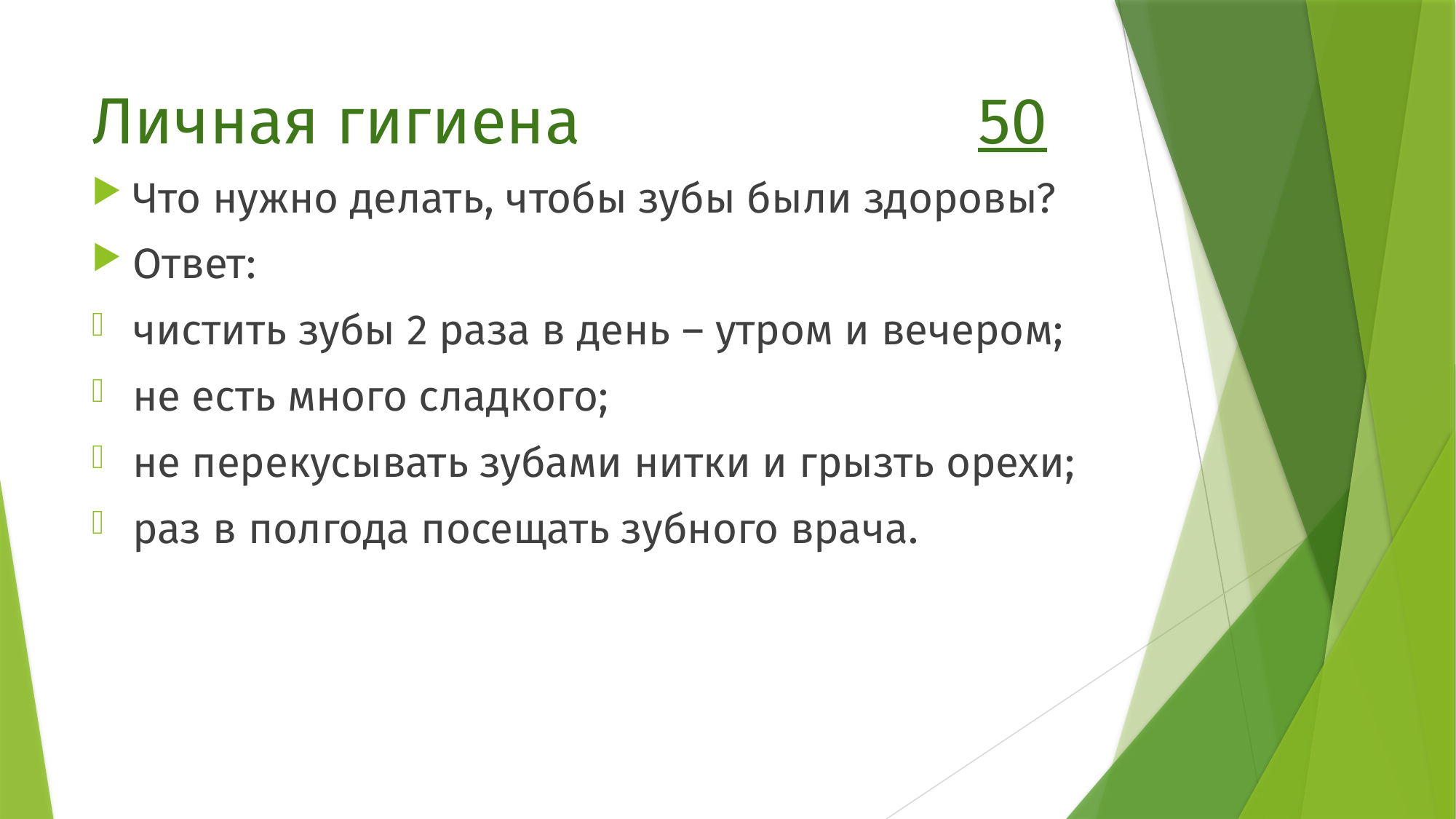

# Личная гигиена                       50
Что нужно делать, чтобы зубы были здоровы?
Ответ:
чистить зубы 2 раза в день – утром и вечером;
не есть много сладкого;
не перекусывать зубами нитки и грызть орехи;
раз в полгода посещать зубного врача.